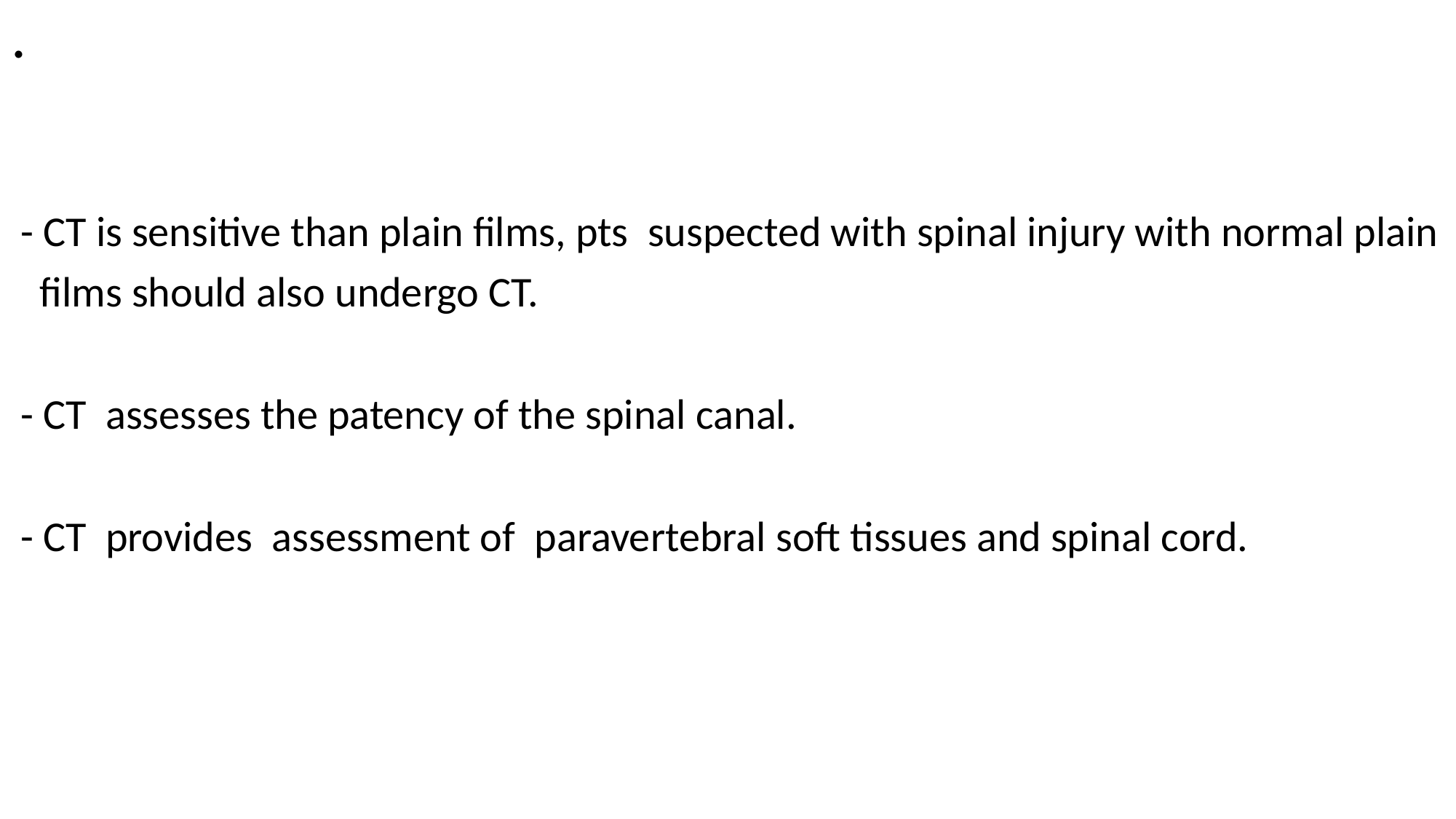

# .

 - CT is sensitive than plain films, pts  suspected with spinal injury with normal plain
   films should also undergo CT.

 - CT  assesses the patency of the spinal canal.

 - CT  provides  assessment of  paravertebral soft tissues and spinal cord.